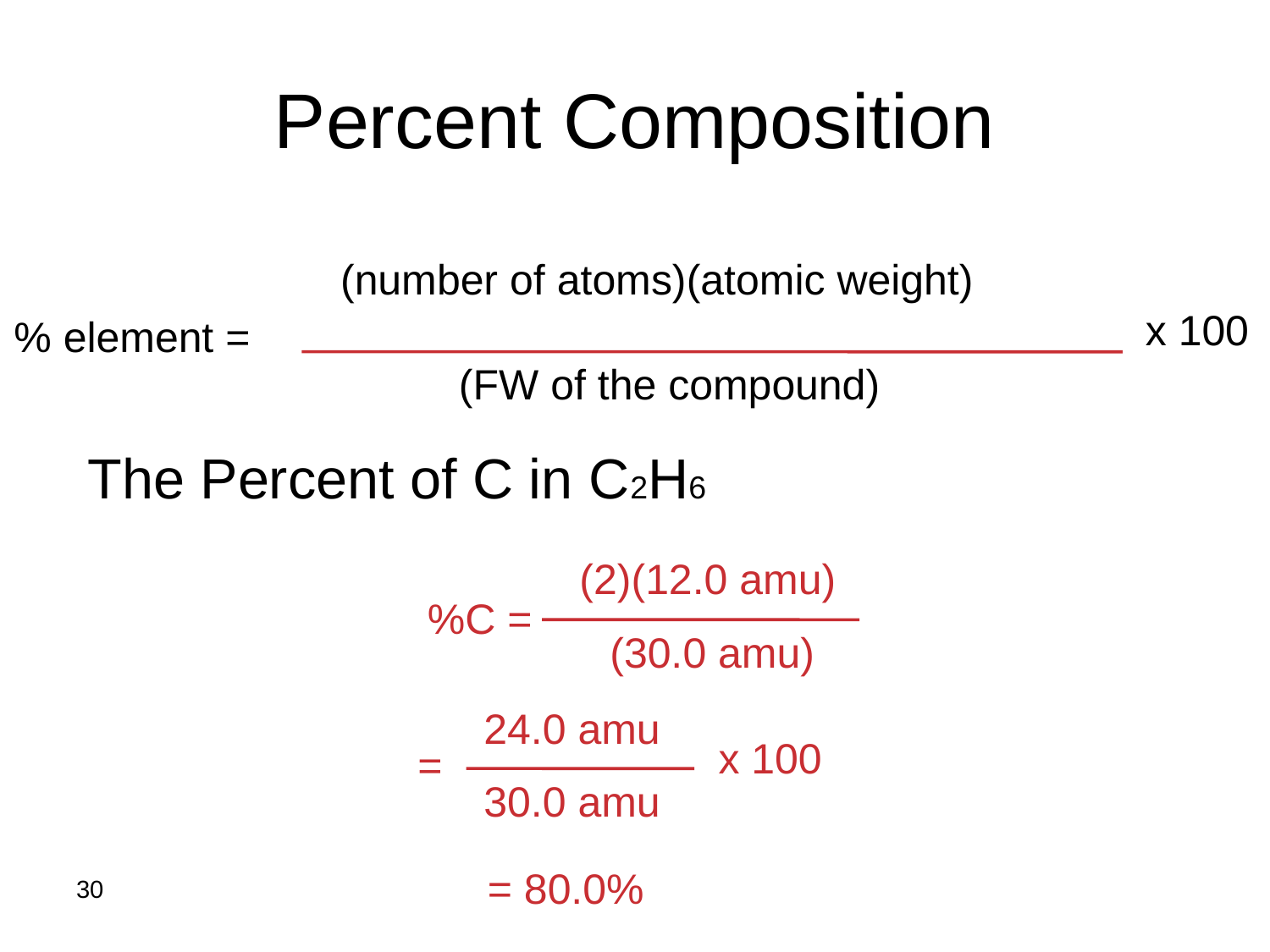

# Percent Composition
(number of atoms)(atomic weight)
x 100

(FW of the compound)
% element =
The Percent of C in C2H6

(2)(12.0 amu)

(30.0 amu)
%C =
24.0 amu

30.0 amu
=
x 100
= 80.0%
30